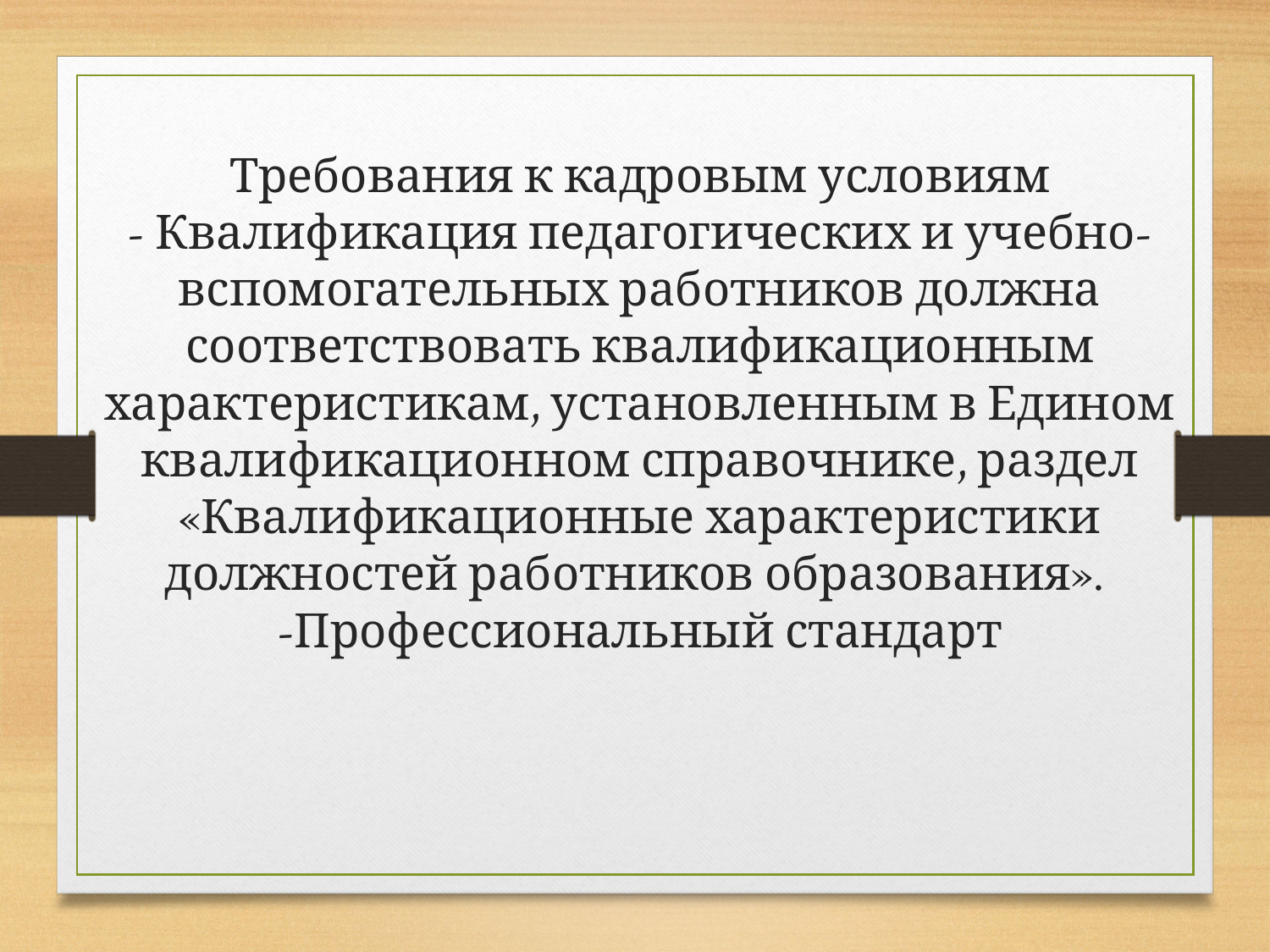

# Требования к кадровым условиям - Квалификация педагогических и учебно-вспомогательных работников должна соответствовать квалификационным характеристикам, установленным в Едином квалификационном справочнике, раздел «Квалификационные характеристики должностей работников образования». -Профессиональный стандарт